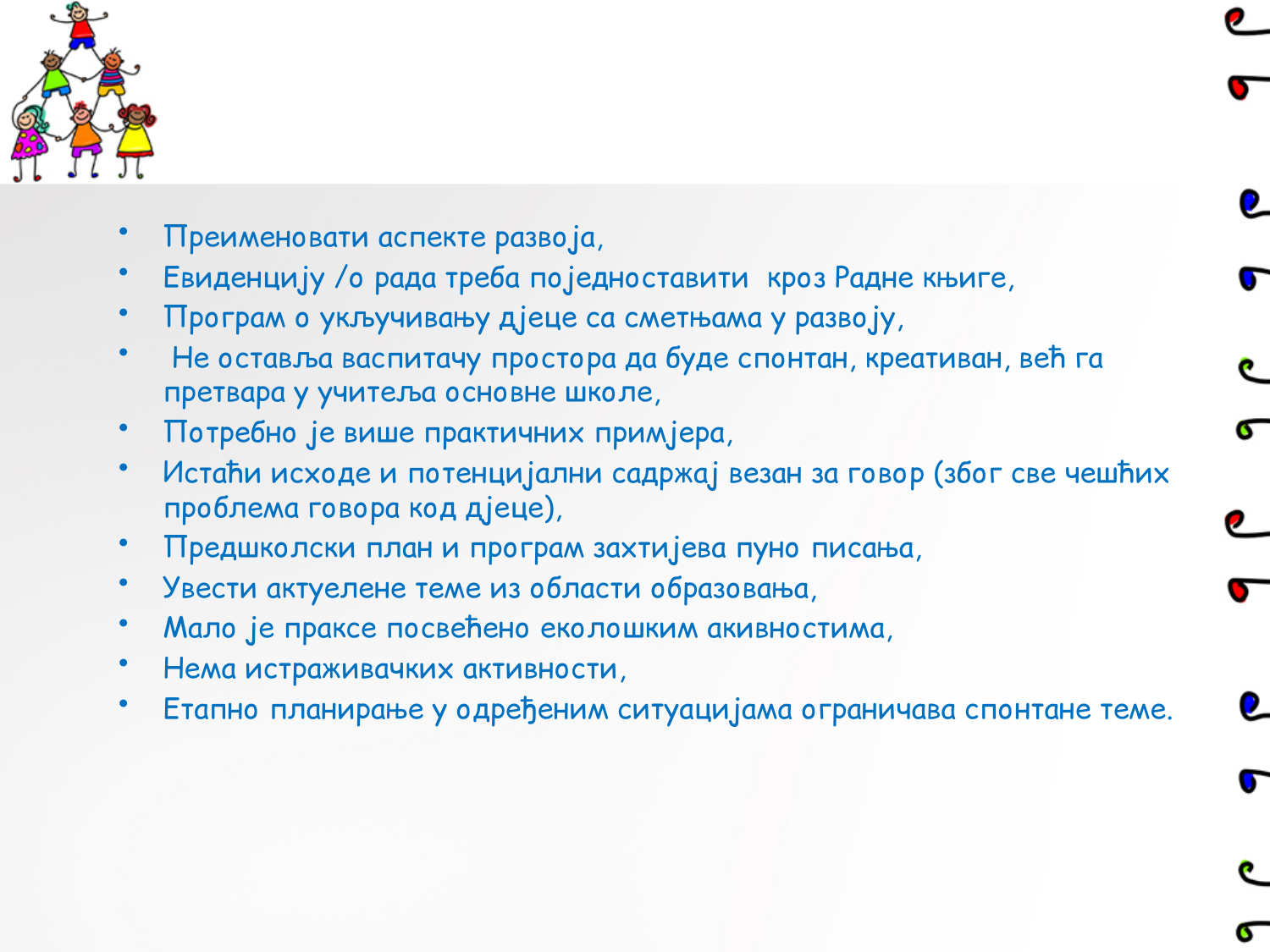

Преименовати аспекте развоја,
Евиденцију /о рада треба поједноставити  кроз Радне књиге,
Програм о укључивању дјеце са сметњама у развоју,
 Не оставља васпитачу простора да буде спонтан, креативан, већ га претвара у учитеља основне школе,
Потребно је више практичних примјера,
Истаћи исходе и потенцијални садржај везан за говор (због све чешћих проблема говора код дјеце),
Предшколски план и програм захтијева пуно писања,
Увести актуелене теме из области образовања,
Мало је праксе посвећено еколошким акивностима,
Нема истраживачких активности,
Етапно планирање у одређеним ситуацијама ограничава спонтане теме.